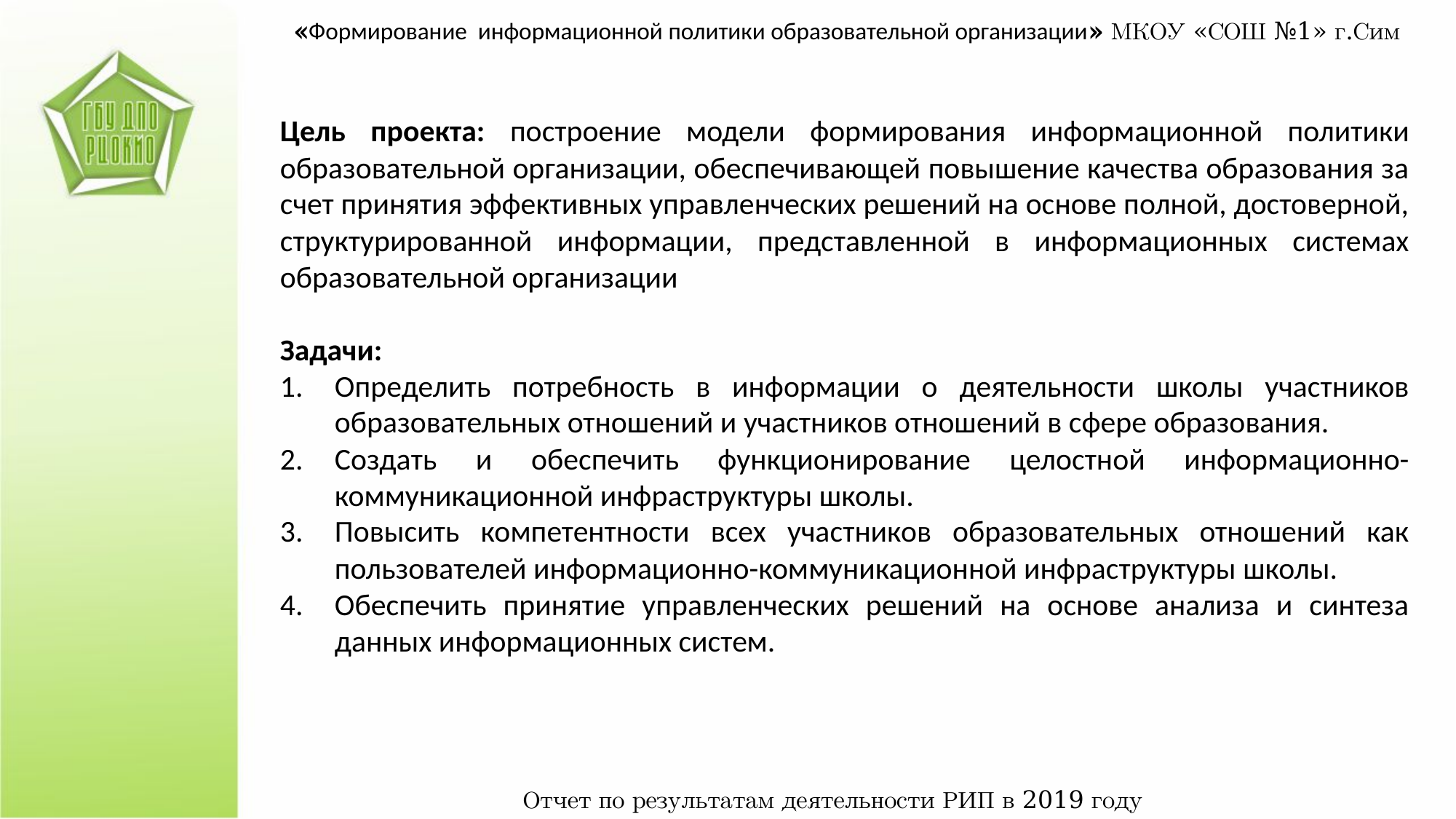

«Формирование  информационной политики образовательной организации» МКОУ «СОШ №1» г.Сим
Цель проекта: построение модели формирования информационной политики образовательной организации, обеспечивающей повышение качества образования за счет принятия эффективных управленческих решений на основе полной, достоверной, структурированной информации, представленной в информационных системах образовательной организации

Задачи:
Определить потребность в информации о деятельности школы участников образовательных отношений и участников отношений в сфере образования.
Создать и обеспечить функционирование целостной информационно-коммуникационной инфраструктуры школы.
Повысить компетентности всех участников образовательных отношений как пользователей информационно-коммуникационной инфраструктуры школы.
Обеспечить принятие управленческих решений на основе анализа и синтеза данных информационных систем.

Отчет по результатам деятельности РИП в 2019 году